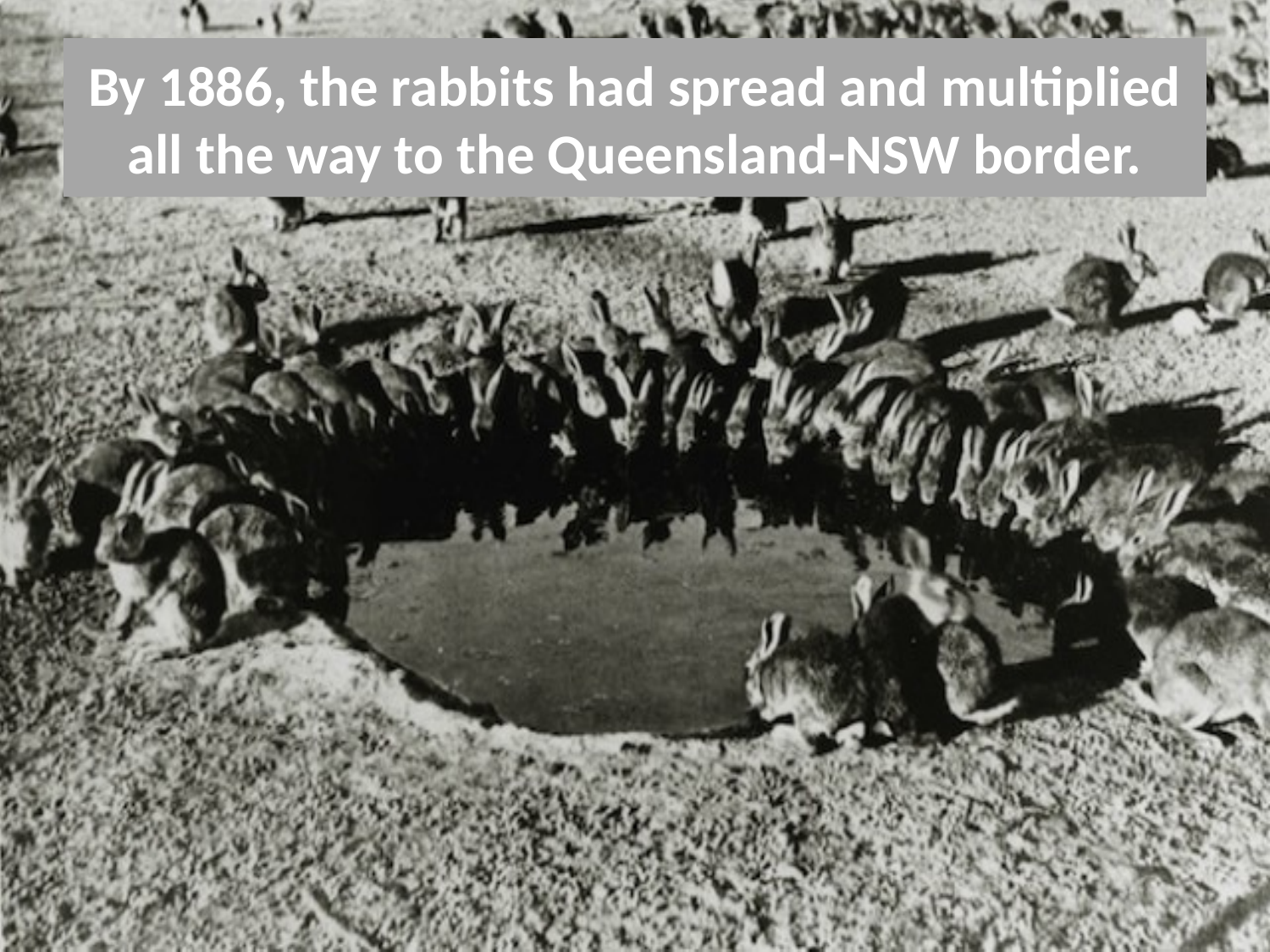

# By 1886, the rabbits had spread and multiplied all the way to the Queensland-NSW border.